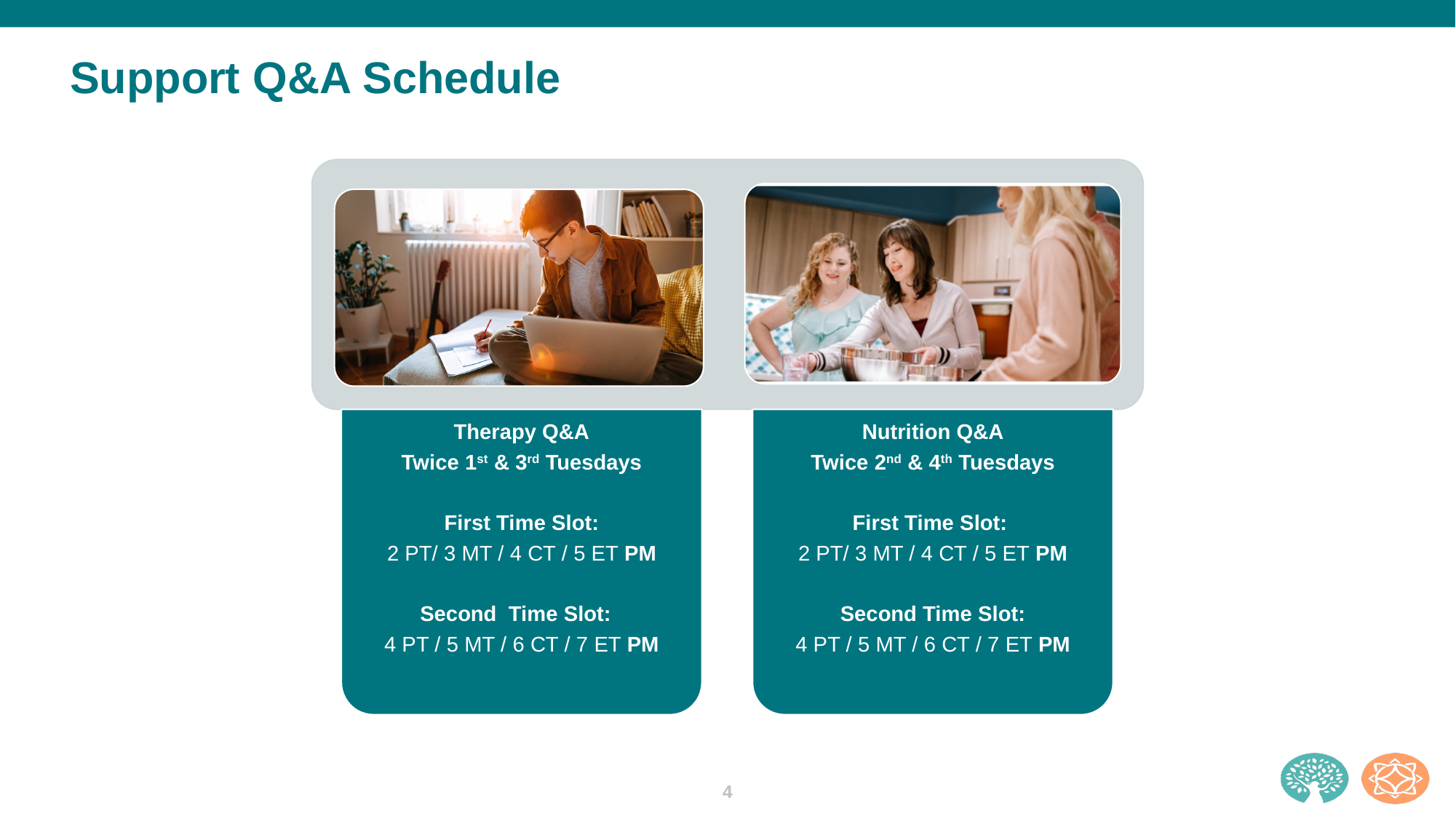

# Support Q&A Schedule
Therapy Q&A
Twice 1st & 3rd Tuesdays

First Time Slot:
2 PT/ 3 MT / 4 CT / 5 ET PM

Second  Time Slot:
4 PT / 5 MT / 6 CT / 7 ET PM

Nutrition Q&A
Twice 2nd & 4th Tuesdays

First Time Slot:
2 PT/ 3 MT / 4 CT / 5 ET PM

Second Time Slot:
4 PT / 5 MT / 6 CT / 7 ET PM
4